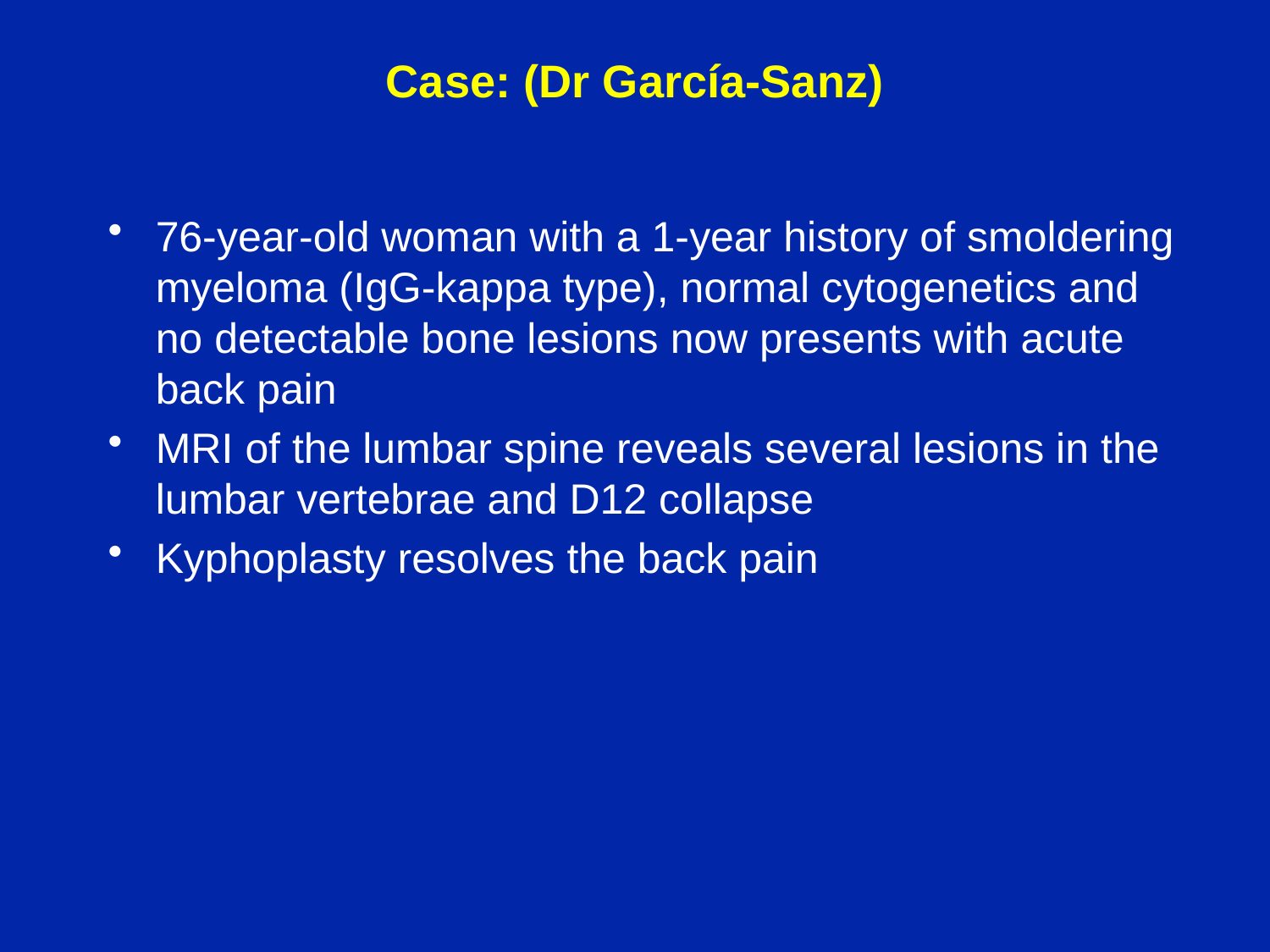

Case: (Dr García-Sanz)
76-year-old woman with a 1-year history of smoldering myeloma (IgG-kappa type), normal cytogenetics and no detectable bone lesions now presents with acute back pain
MRI of the lumbar spine reveals several lesions in the lumbar vertebrae and D12 collapse
Kyphoplasty resolves the back pain